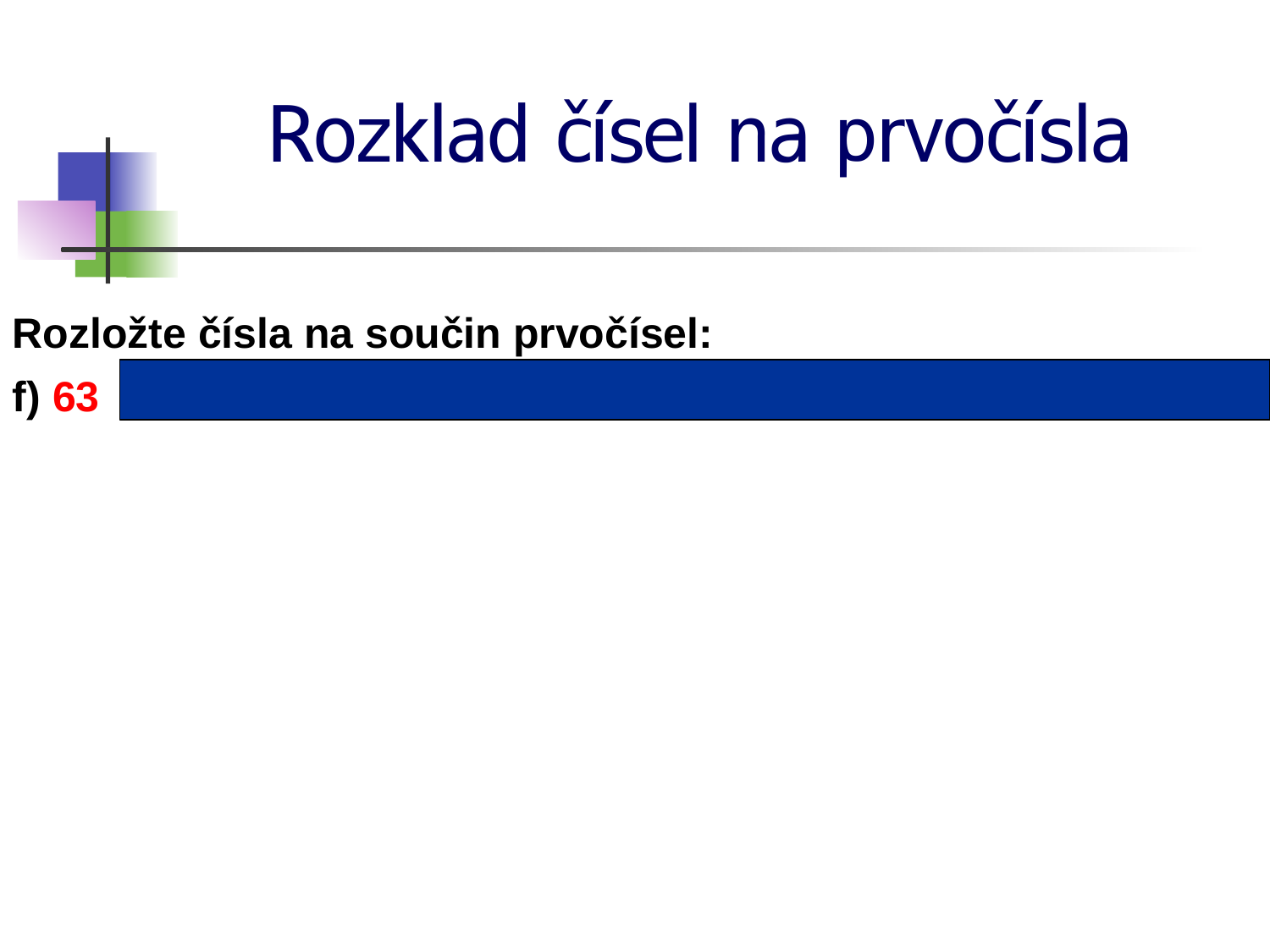

# Rozklad čísel na prvočísla
Rozložte čísla na součin prvočísel:

= 3 ∙ 3 ∙ 7
f) 63